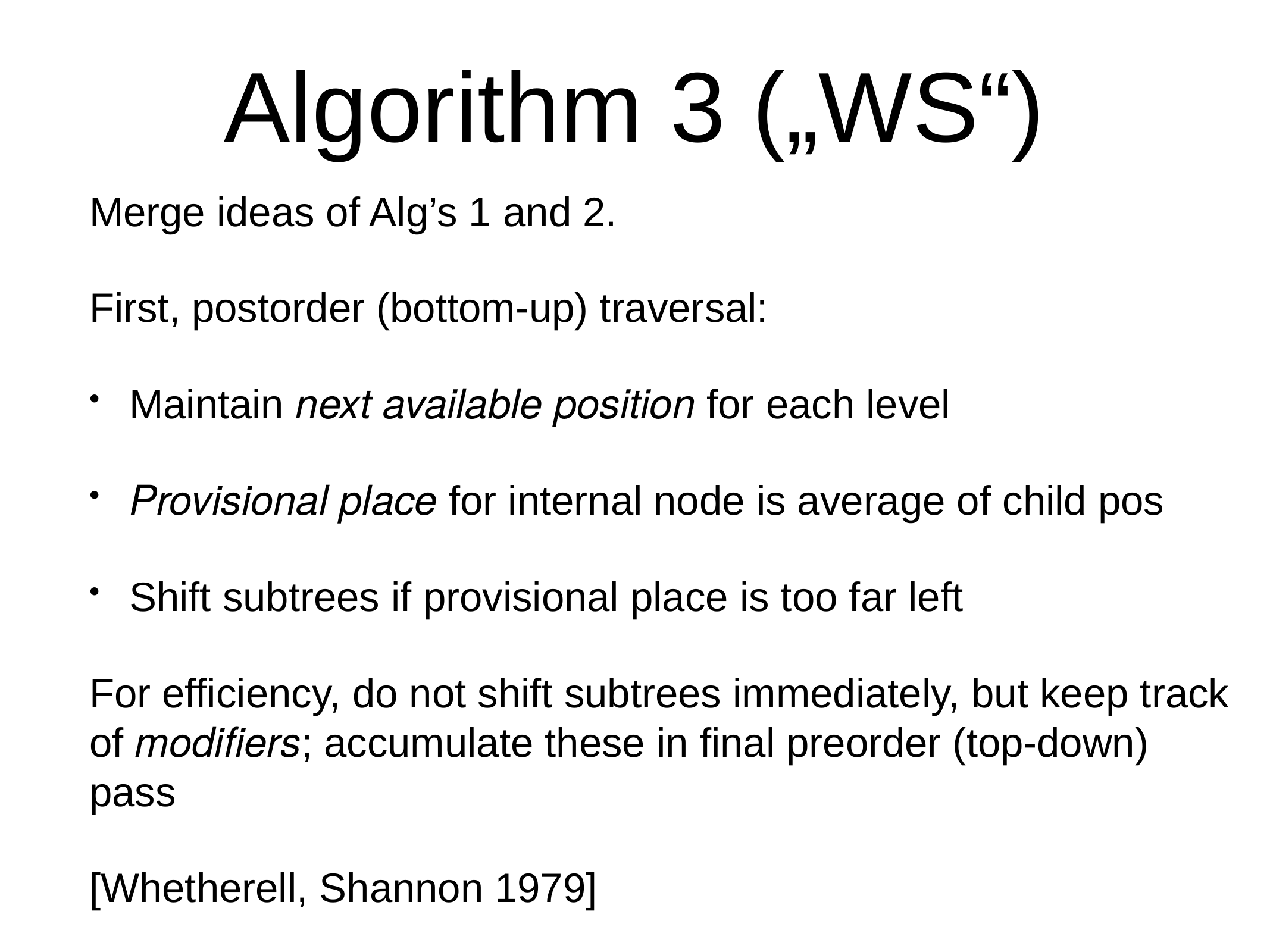

11
# Algorithm 3 („WS“)
Merge ideas of Alg’s 1 and 2.
First, postorder (bottom-up) traversal:
Maintain next available position for each level
Provisional place for internal node is average of child pos
Shift subtrees if provisional place is too far left
For efficiency, do not shift subtrees immediately, but keep track of modifiers; accumulate these in final preorder (top-down) pass
[Whetherell, Shannon 1979]